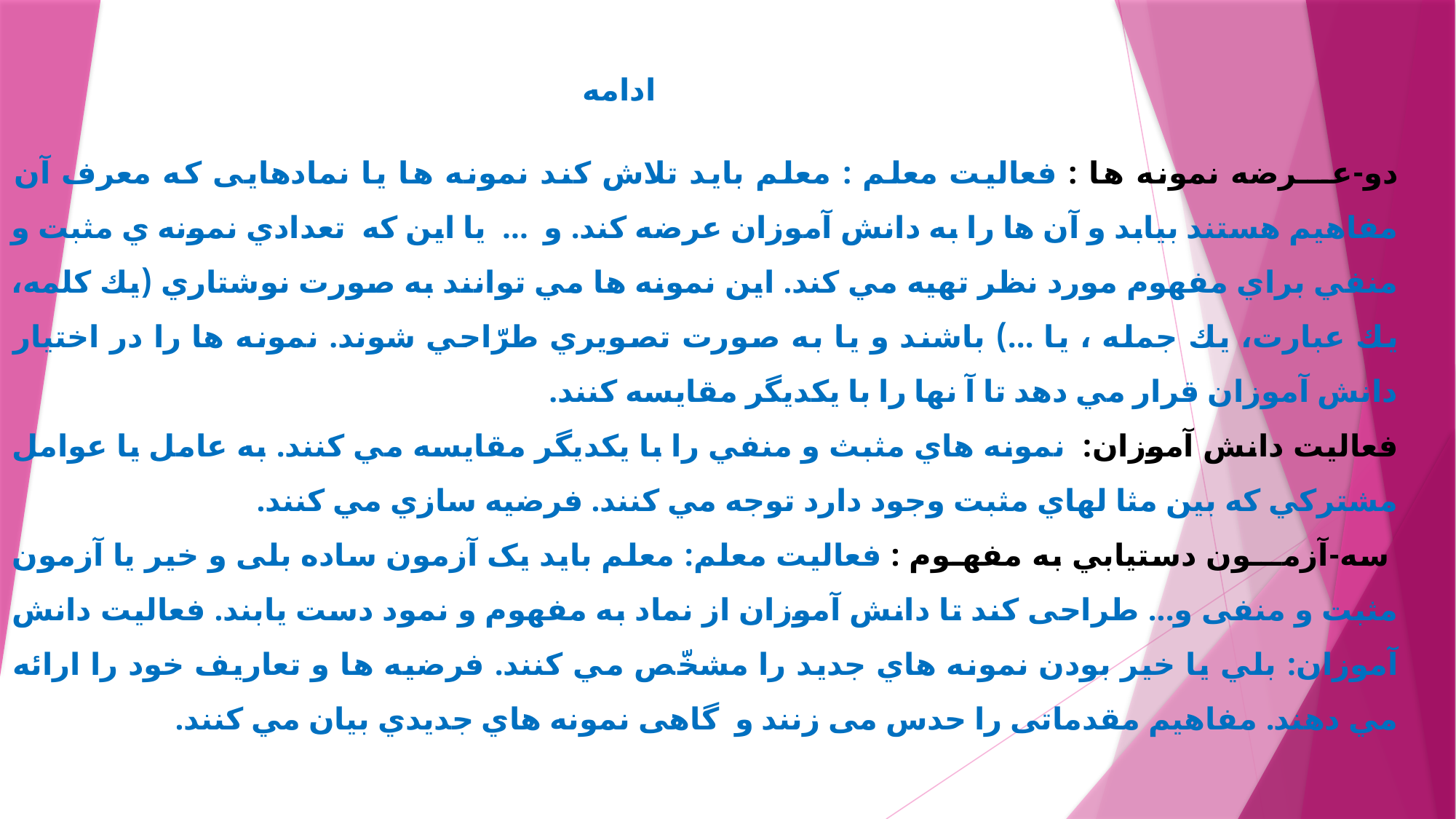

# ادامه
دو-عـــرضه نمونه ها : فعالیت معلم : معلم باید تلاش کند نمونه ها یا نمادهایی که معرف آن مفاهیم هستند بیابد و آن ها را به دانش آموزان عرضه کند. و  ...  یا این که  تعدادي نمونه ي مثبت و منفي براي مفهوم مورد نظر تهيه مي كند. اين نمونه ها مي توانند به صورت نوشتاري (يك كلمه، يك عبارت، يك جمله ، يا ...) باشند و يا به صورت تصويري طرّاحي شوند. نمونه ها را در اختيار دانش آموزان قرار مي دهد تا آ نها را با يكديگر مقايسه كنند.
فعاليت دانش آموزان:  نمونه هاي مثبث و منفي را با يكديگر مقايسه مي كنند. به عامل يا عوامل مشتركي كه بين مثا لهاي مثبت وجود دارد توجه مي كنند. فرضيه سازي مي كنند.
 سه-آزمـــون دستيابي به مفهـوم : فعالیت معلم: معلم باید یک آزمون ساده بلی و خیر یا آزمون مثبت و منفی و... طراحی کند تا دانش آموزان از نماد به مفهوم و نمود دست یابند. فعالیت دانش آموزان: بلي يا خير بودن نمونه هاي جديد را مشخّص مي كنند. فرضيه ها و تعاريف خود را ارائه مي دهند. مفاهیم مقدماتی را حدس می زنند و  گاهی نمونه هاي جديدي بيان مي كنند.